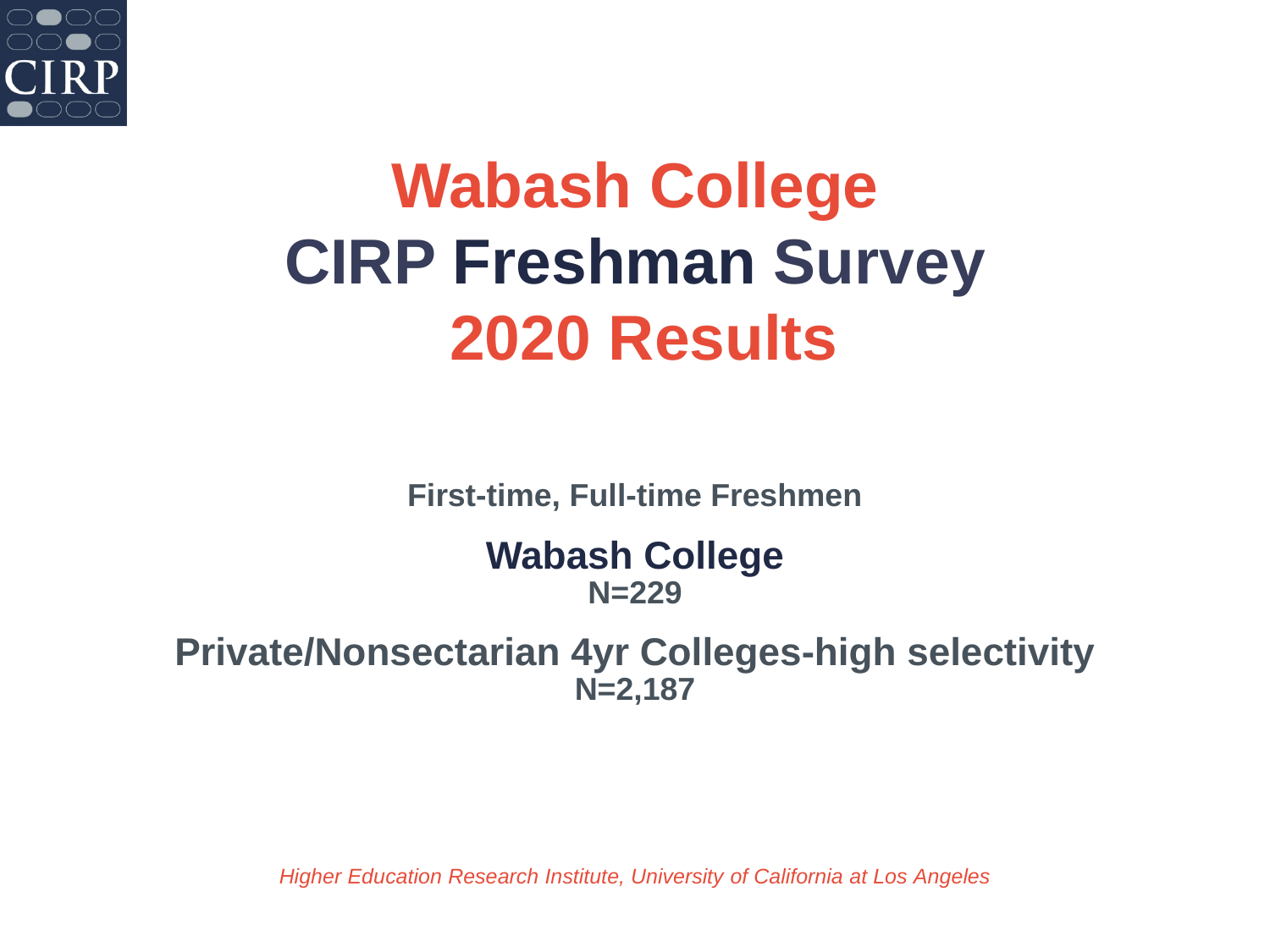

# Wabash College CIRP Freshman Survey 2020 Results
First-time, Full-time Freshmen

Wabash College
N=229

Private/Nonsectarian 4yr Colleges-high selectivity
N=2,187
Higher Education Research Institute, University of California at Los Angeles